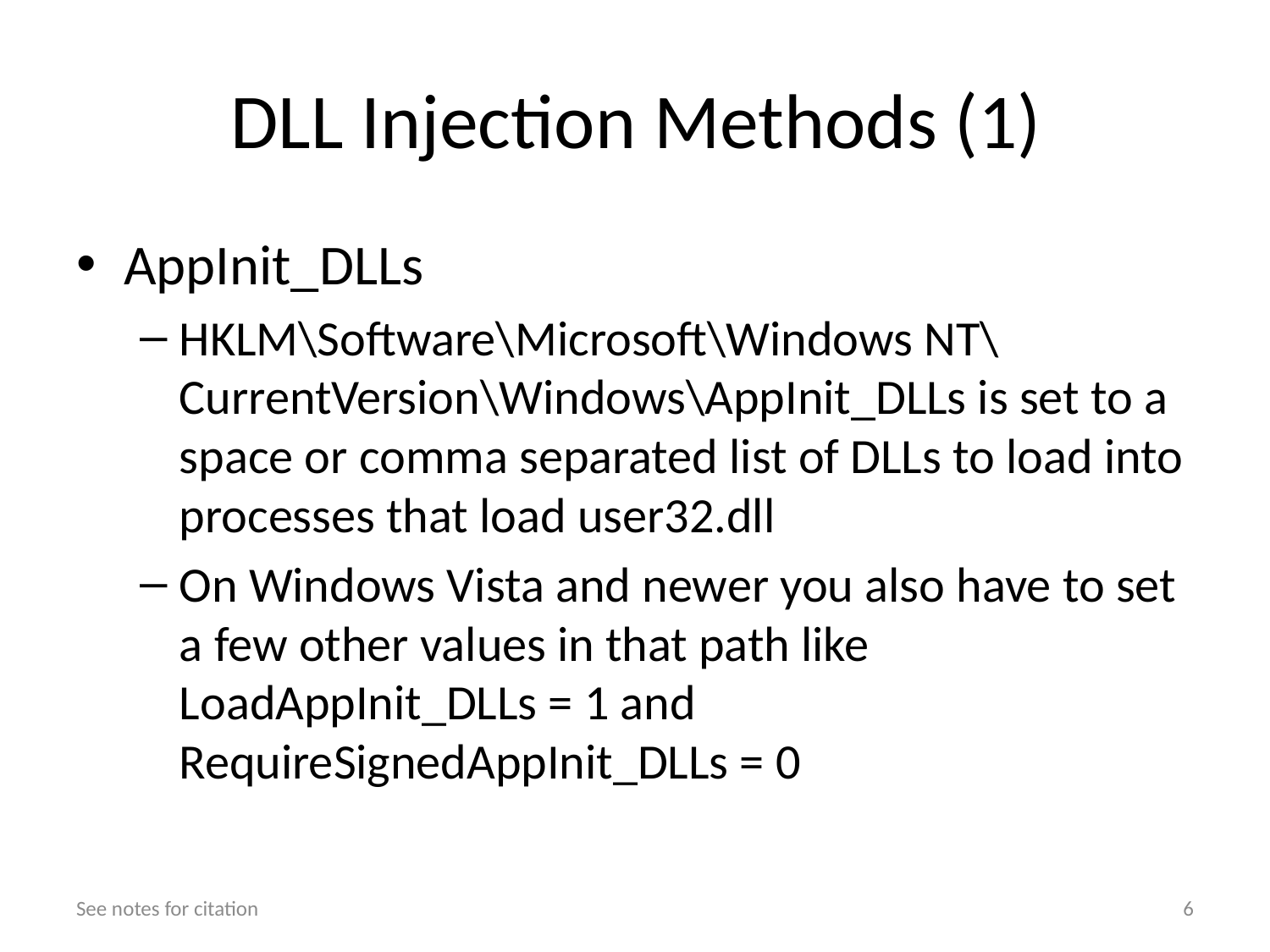

# DLL Injection Methods (1)
AppInit_DLLs
HKLM\Software\Microsoft\Windows NT\CurrentVersion\Windows\AppInit_DLLs is set to a space or comma separated list of DLLs to load into processes that load user32.dll
On Windows Vista and newer you also have to set a few other values in that path like LoadAppInit_DLLs = 1 and RequireSignedAppInit_DLLs = 0
See notes for citation
6